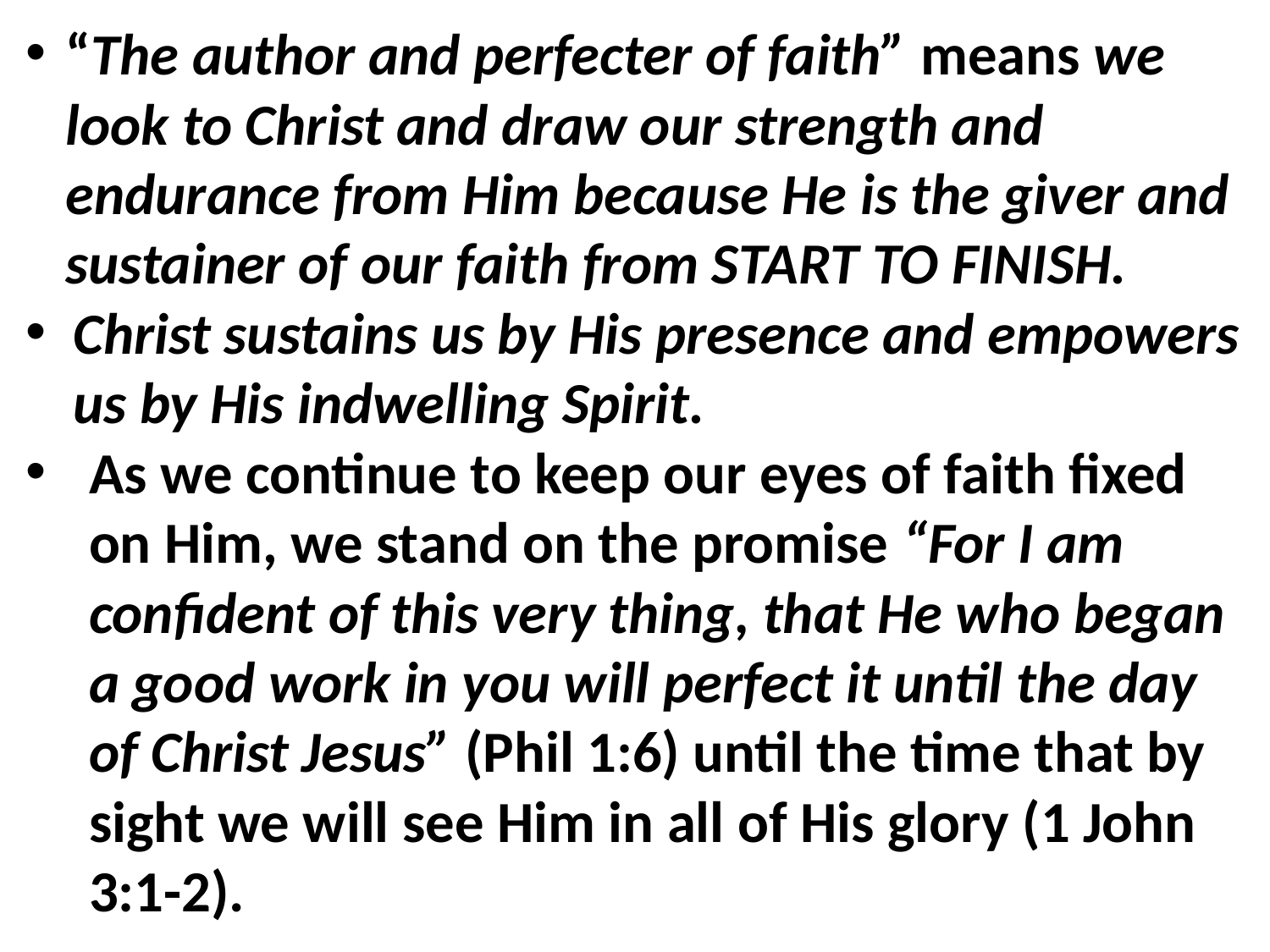

“The author and perfecter of faith” means we look to Christ and draw our strength and endurance from Him because He is the giver and sustainer of our faith from START TO FINISH.
Christ sustains us by His presence and empowers us by His indwelling Spirit.
As we continue to keep our eyes of faith fixed on Him, we stand on the promise “For I am confident of this very thing, that He who began a good work in you will perfect it until the day of Christ Jesus” (Phil 1:6) until the time that by sight we will see Him in all of His glory (1 John 3:1-2).